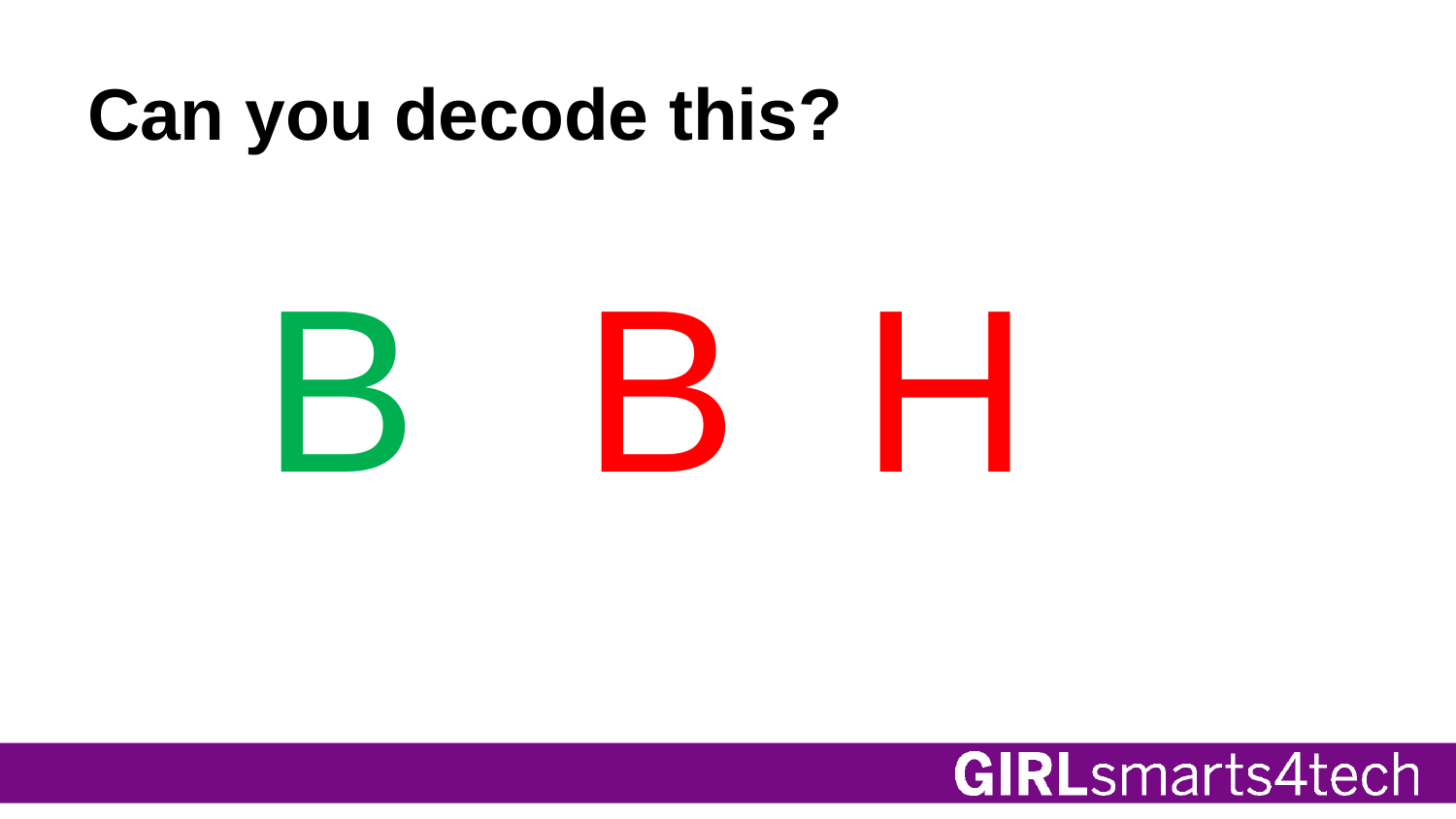

# Can you decode this?
B
H
B